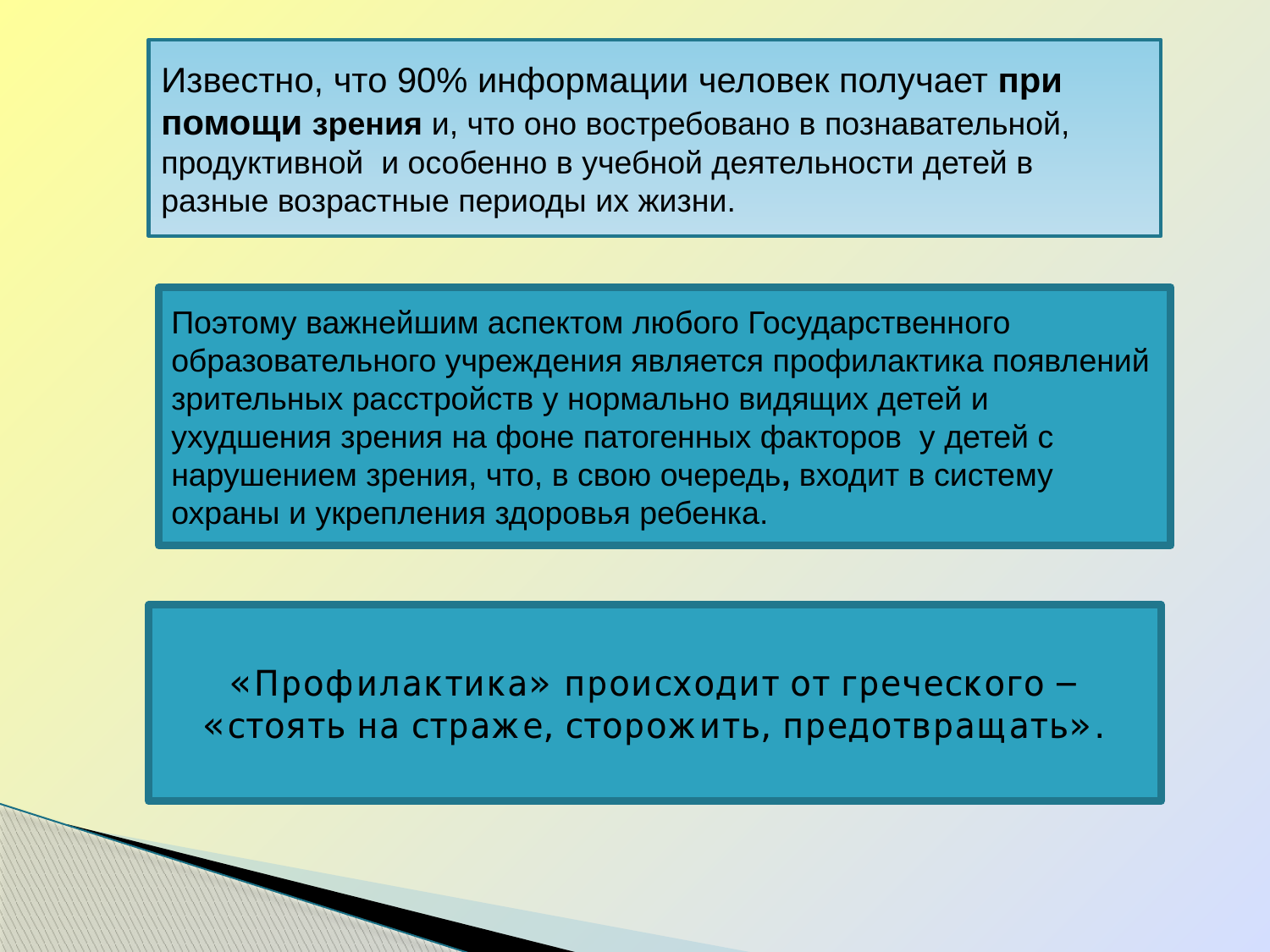

Известно, что 90% информации человек получает при помощи зрения и, что оно востребовано в познавательной, продуктивной  и особенно в учебной деятельности детей в разные возрастные периоды их жизни.
Поэтому важнейшим аспектом любого Государственного образовательного учреждения является профилактика появлений зрительных расстройств у нормально видящих детей и ухудшения зрения на фоне патогенных факторов  у детей с нарушением зрения, что, в свою очередь, входит в систему охраны и укрепления здоровья ребенка.
«Профилактика» происходит от греческого –
«стоять на страже, сторожить, предотвращать».